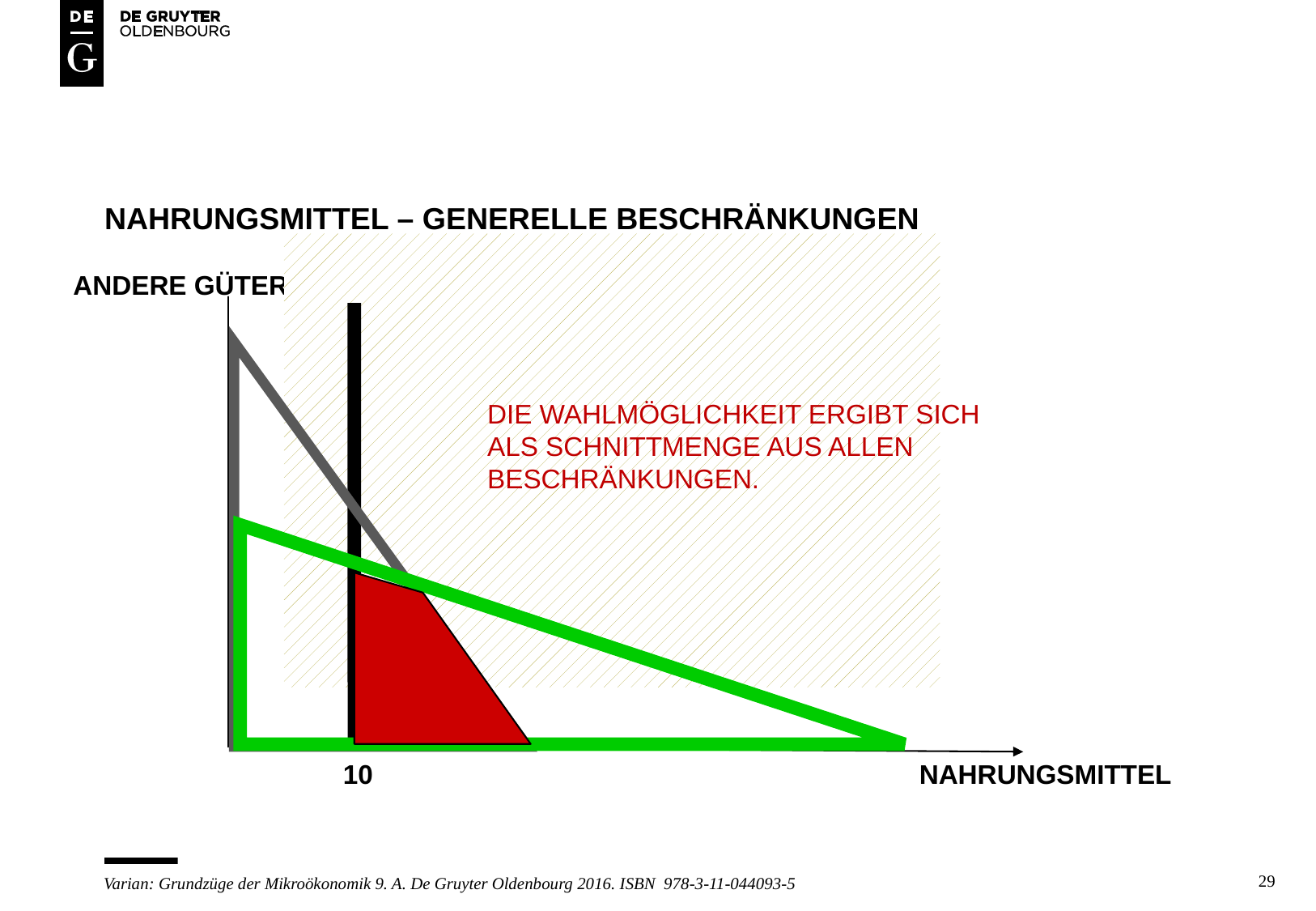

# Nahrungsmittel – generelle Beschränkungen

ANDERE GÜTER

DIE WAHLMÖGLICHKEIT ERGIBT SICH ALS SCHNITTMENGE AUS ALLEN BESCHRÄNKUNGEN.

10
NAHRUNGSMITTEL
29
Varian: Grundzüge der Mikroökonomik 9. A. De Gruyter Oldenbourg 2016. ISBN  978-3-11-044093-5